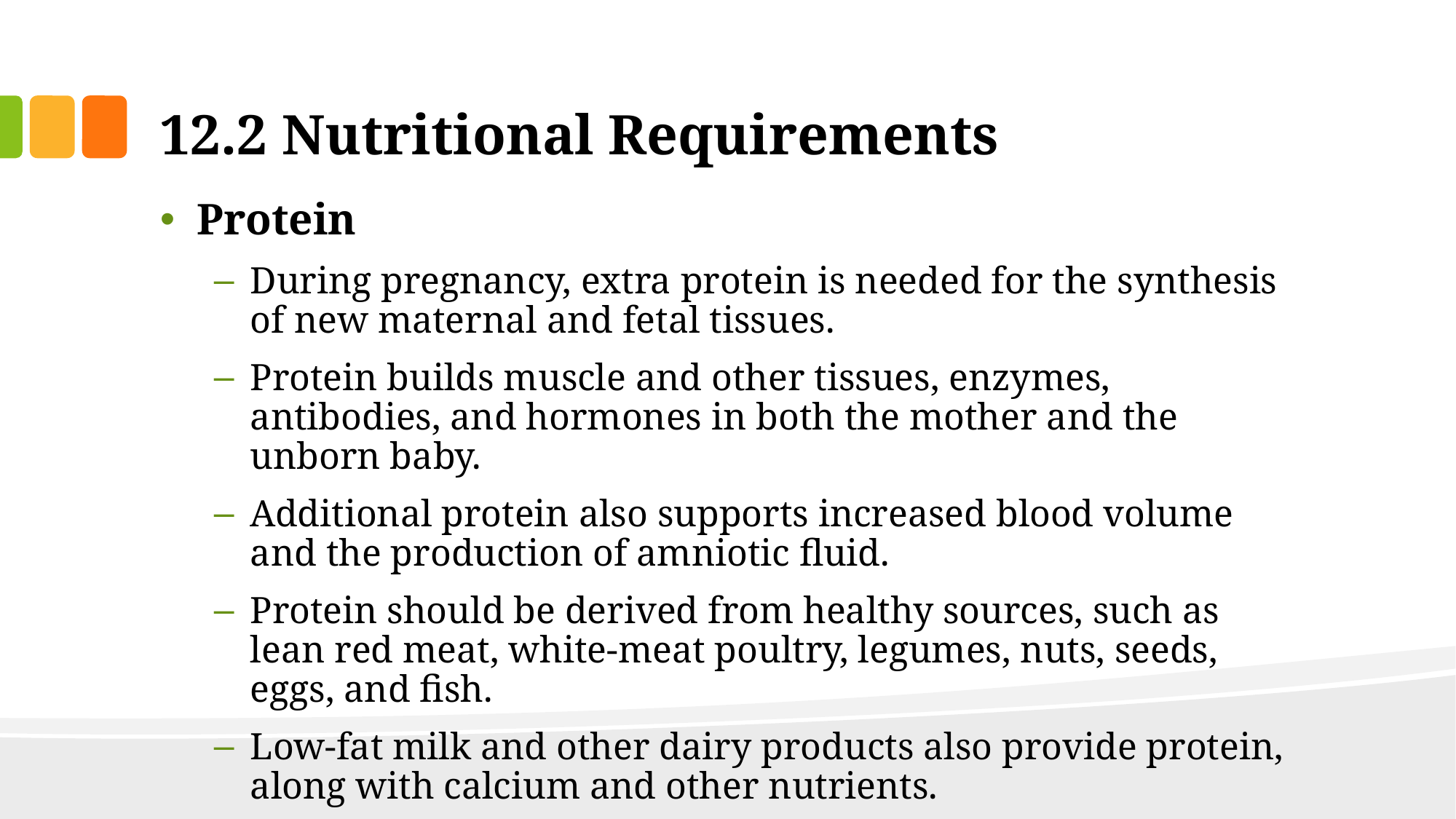

# 12.2 Nutritional Requirements
Protein
During pregnancy, extra protein is needed for the synthesis of new maternal and fetal tissues.
Protein builds muscle and other tissues, enzymes, antibodies, and hormones in both the mother and the unborn baby.
Additional protein also supports increased blood volume and the production of amniotic fluid.
Protein should be derived from healthy sources, such as lean red meat, white-meat poultry, legumes, nuts, seeds, eggs, and fish.
Low-fat milk and other dairy products also provide protein, along with calcium and other nutrients.